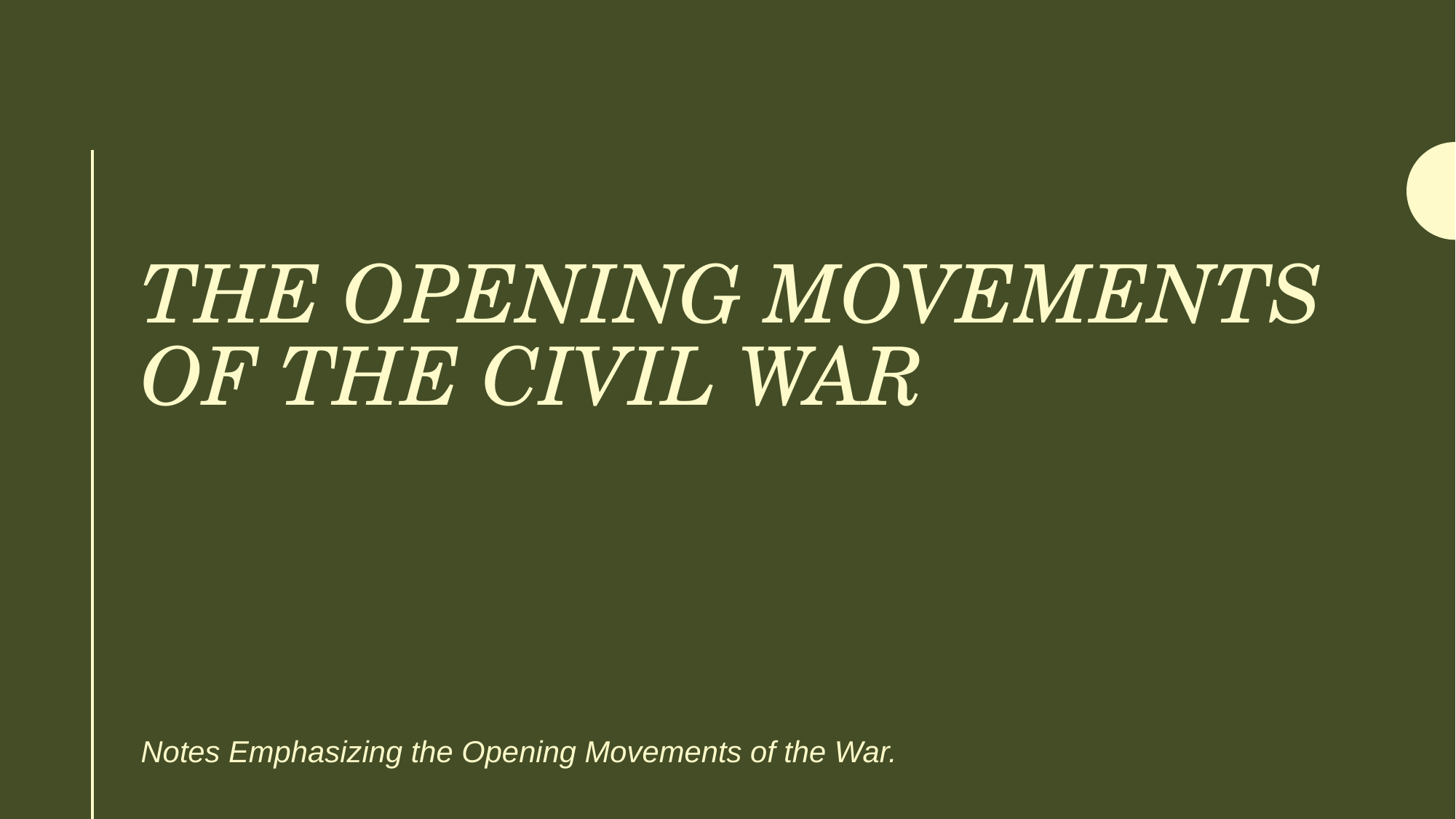

# The opening movements of the civil war
Notes Emphasizing the Opening Movements of the War.